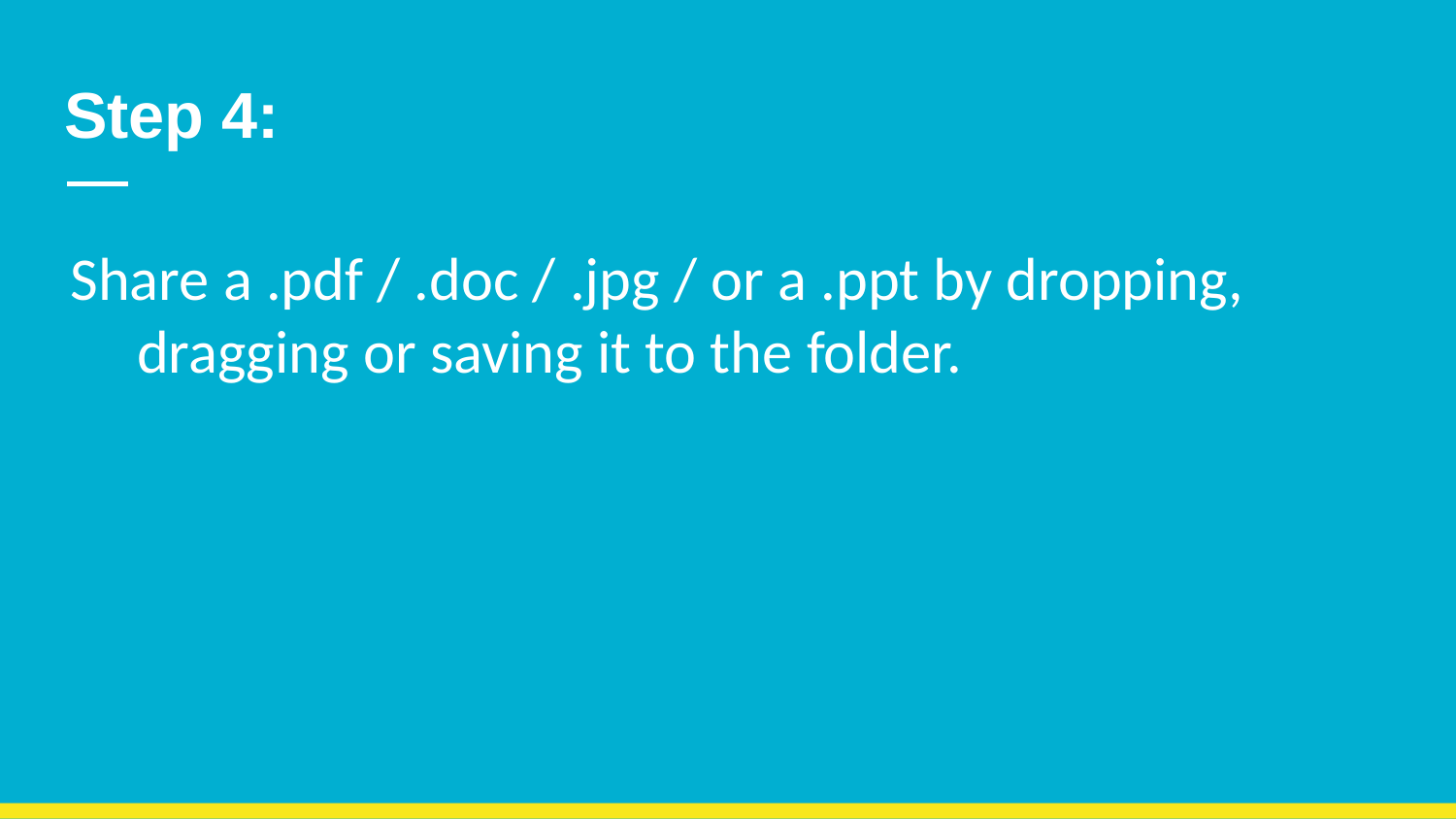

# Step 4:
Share a .pdf / .doc / .jpg / or a .ppt by dropping, dragging or saving it to the folder.